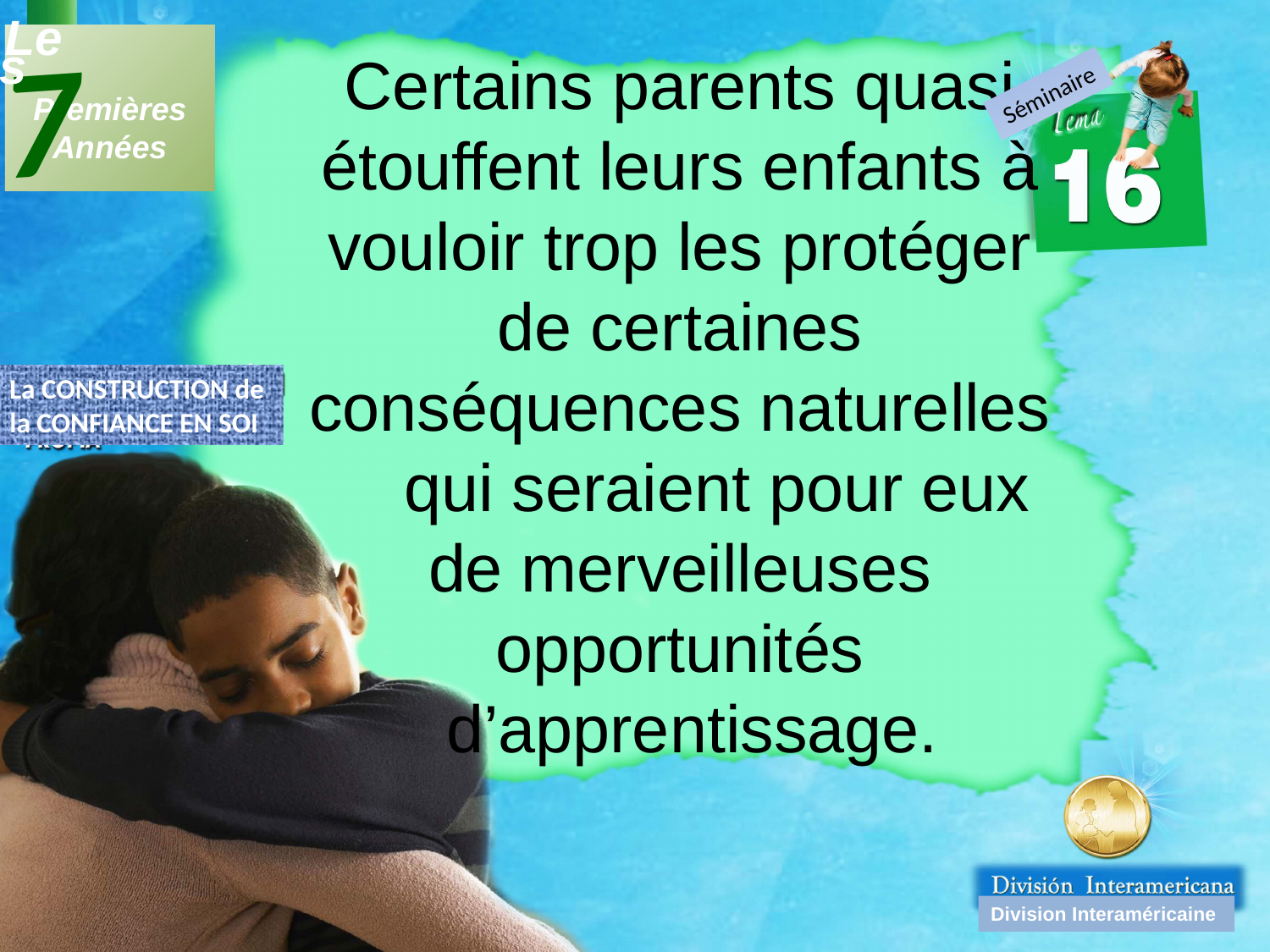

7
Les
         Premières
Années
Certains parents quasi étouffent leurs enfants à vouloir trop les protéger de certaines conséquences naturelles
    qui seraient pour eux de merveilleuses opportunités
        d’apprentissage.
Séminaire
La CONSTRUCTION de
la CONFIANCE EN SOI
Division Interaméricaine